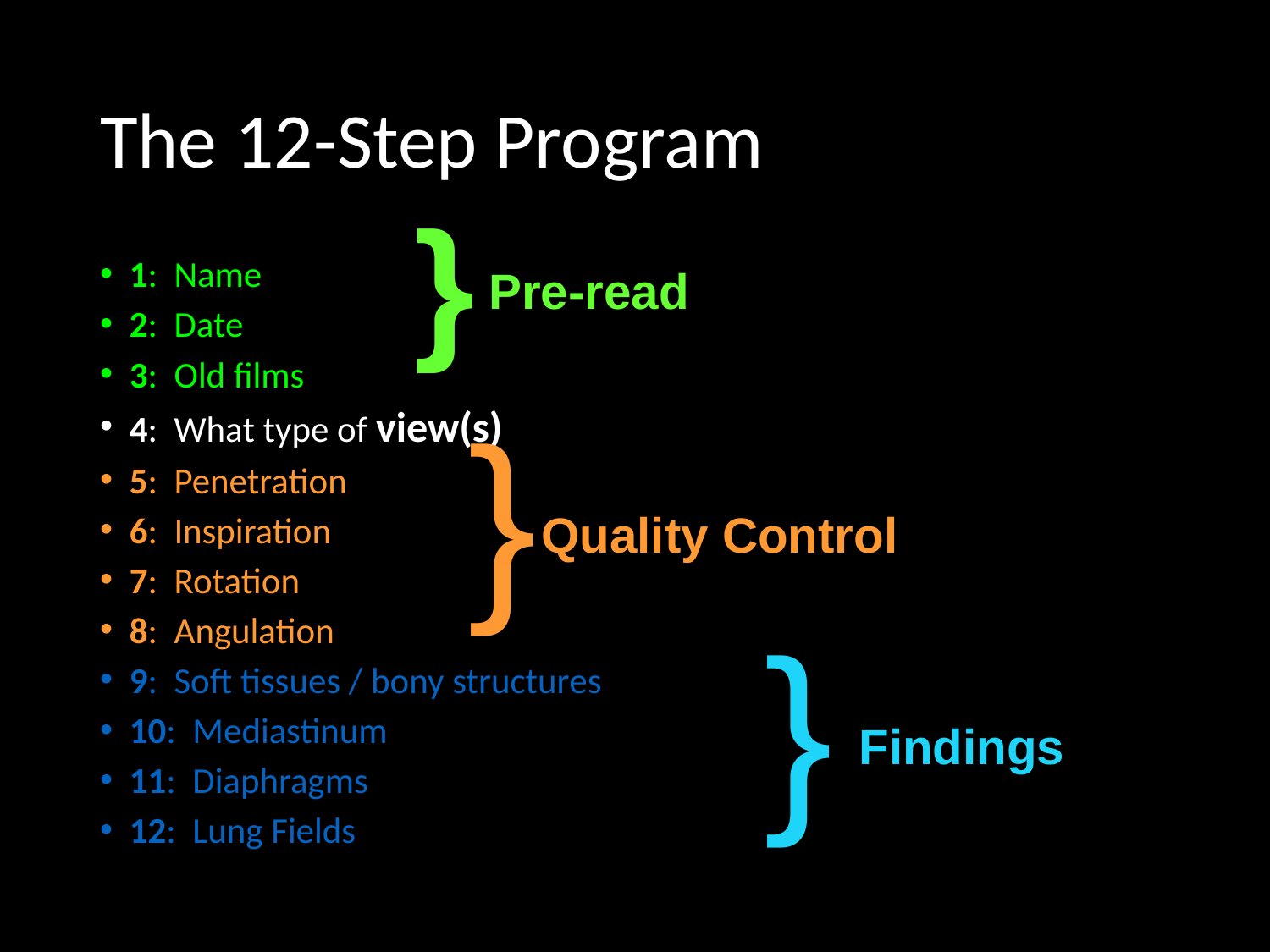

# The 12-Step Program
}
1:  Name
2:  Date
3:  Old films
4:  What type of view(s)
5:  Penetration
6:  Inspiration
7:  Rotation
8:  Angulation
9:  Soft tissues / bony structures
10:  Mediastinum
11:  Diaphragms
12:  Lung Fields
Pre-read
}
Quality Control
}
Findings